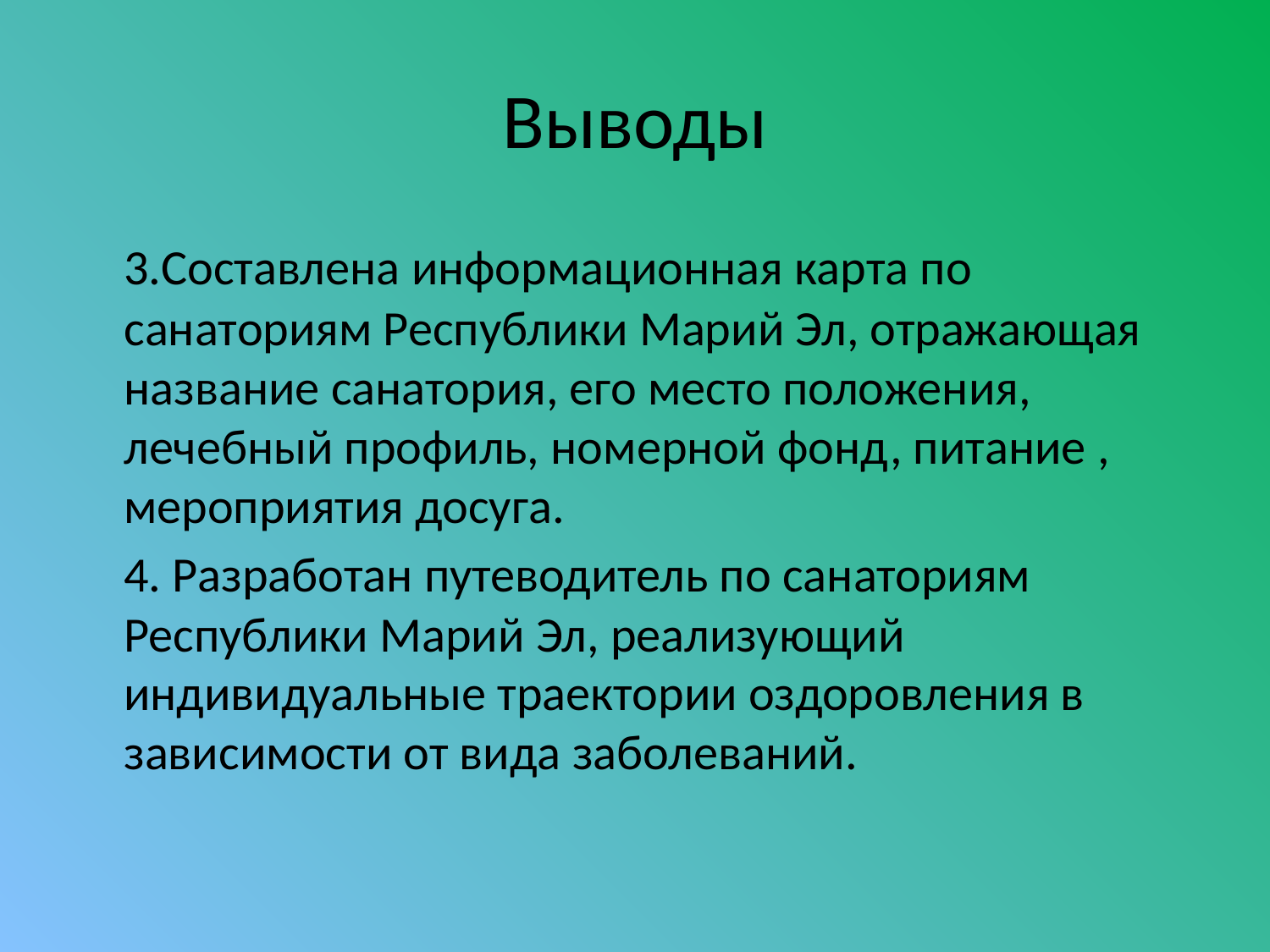

# Выводы
	3.Составлена информационная карта по санаториям Республики Марий Эл, отражающая название санатория, его место положения, лечебный профиль, номерной фонд, питание , мероприятия досуга.
	4. Разработан путеводитель по санаториям Республики Марий Эл, реализующий индивидуальные траектории оздоровления в зависимости от вида заболеваний.